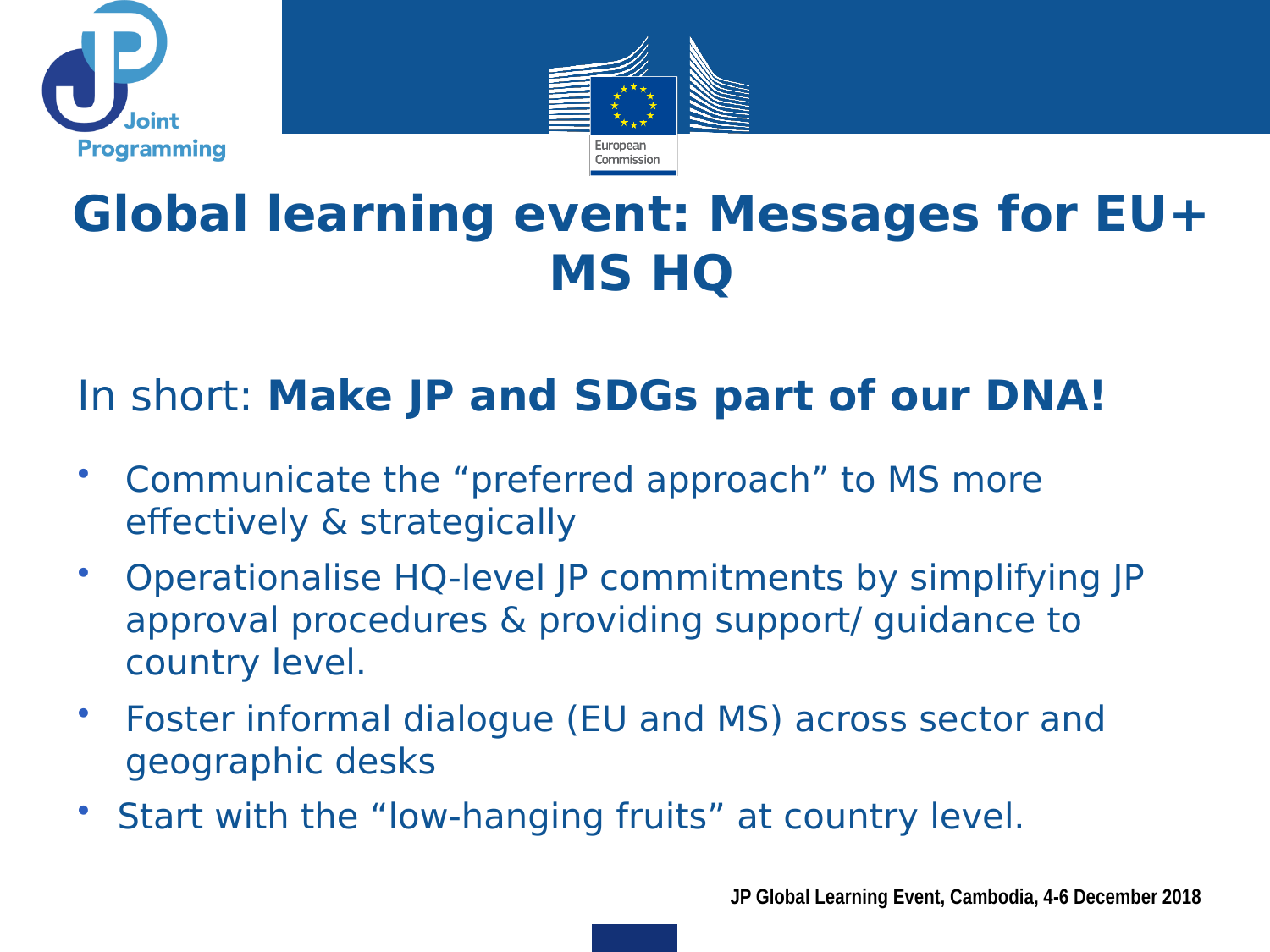

# Global learning event: Messages for EU+ MS HQ

In short: Make JP and SDGs part of our DNA!

Communicate the “preferred approach” to MS more effectively & strategically
Operationalise HQ-level JP commitments by simplifying JP approval procedures & providing support/ guidance to country level.
Foster informal dialogue (EU and MS) across sector and geographic desks
Start with the “low-hanging fruits” at country level.
JP Global Learning Event, Cambodia, 4-6 December 2018